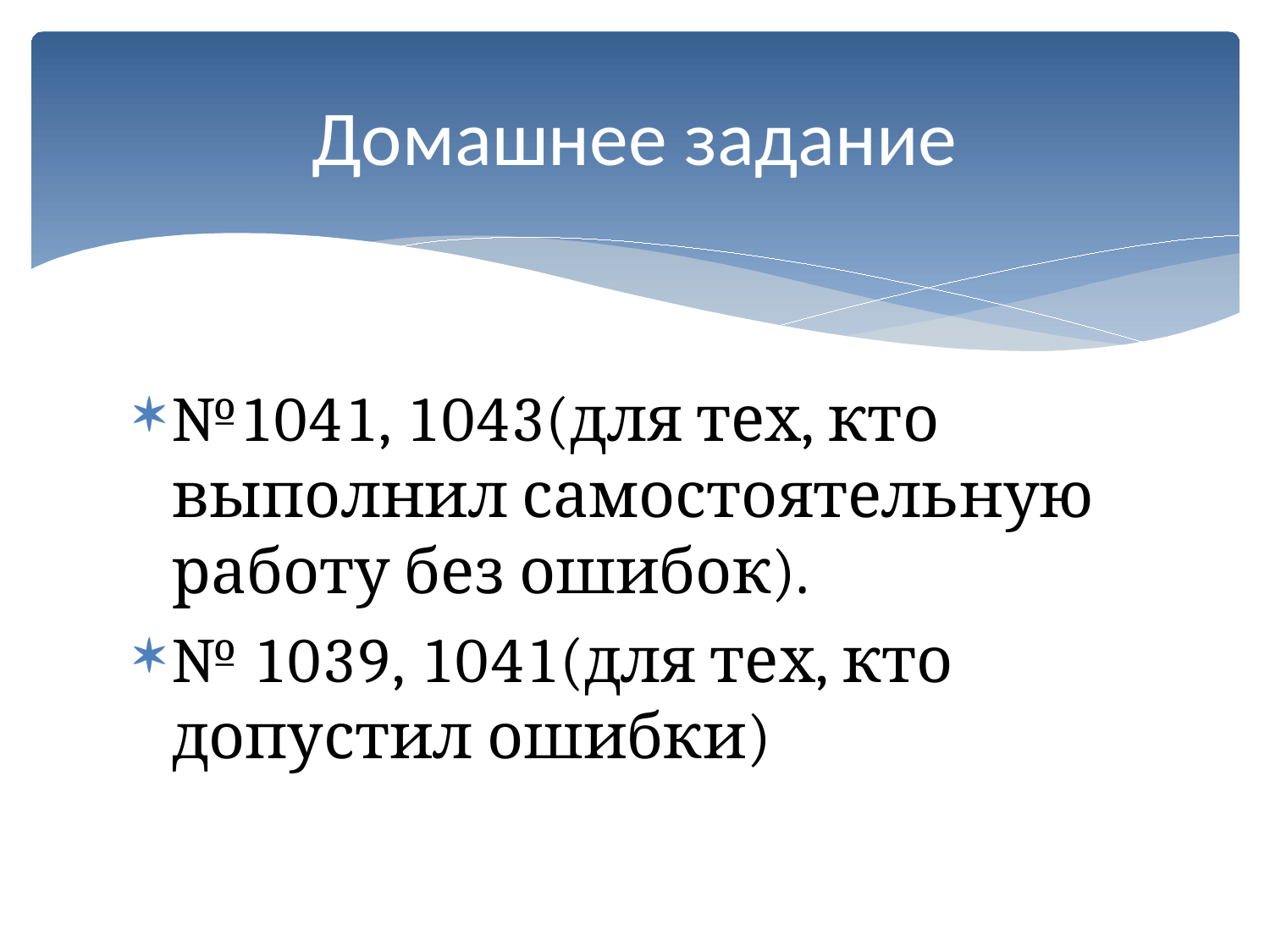

# Домашнее задание
№1041, 1043(для тех, кто выполнил самостоятельную работу без ошибок).
№ 1039, 1041(для тех, кто допустил ошибки)